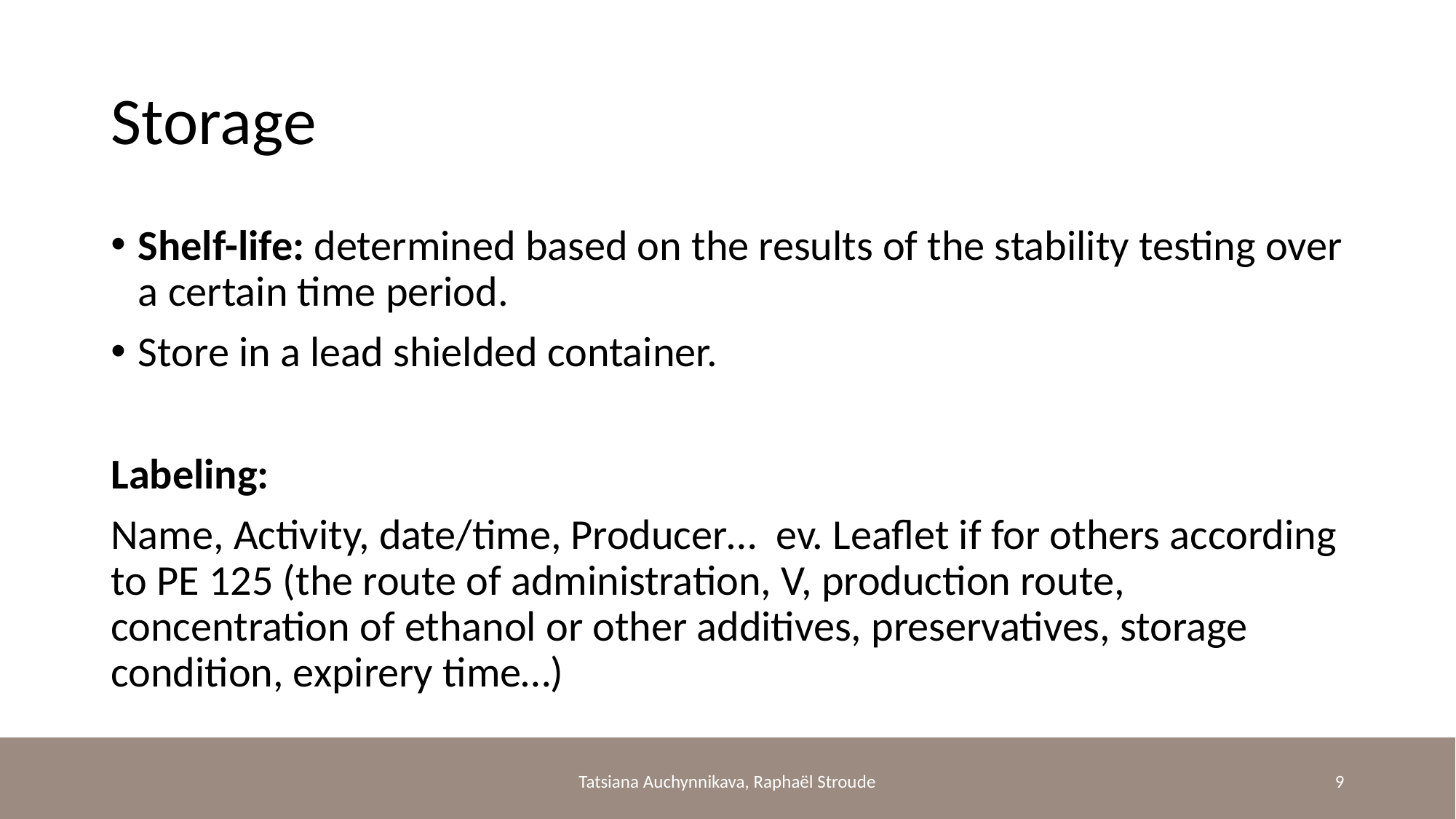

# Storage
Shelf-life: determined based on the results of the stability testing over a certain time period.
Store in a lead shielded container.

Labeling:
Name, Activity, date/time, Producer…  ev. Leaflet if for others according to PE 125 (the route of administration, V, production route, concentration of ethanol or other additives, preservatives, storage condition, expirery time…)
Tatsiana Auchynnikava, Raphaël Stroude
9